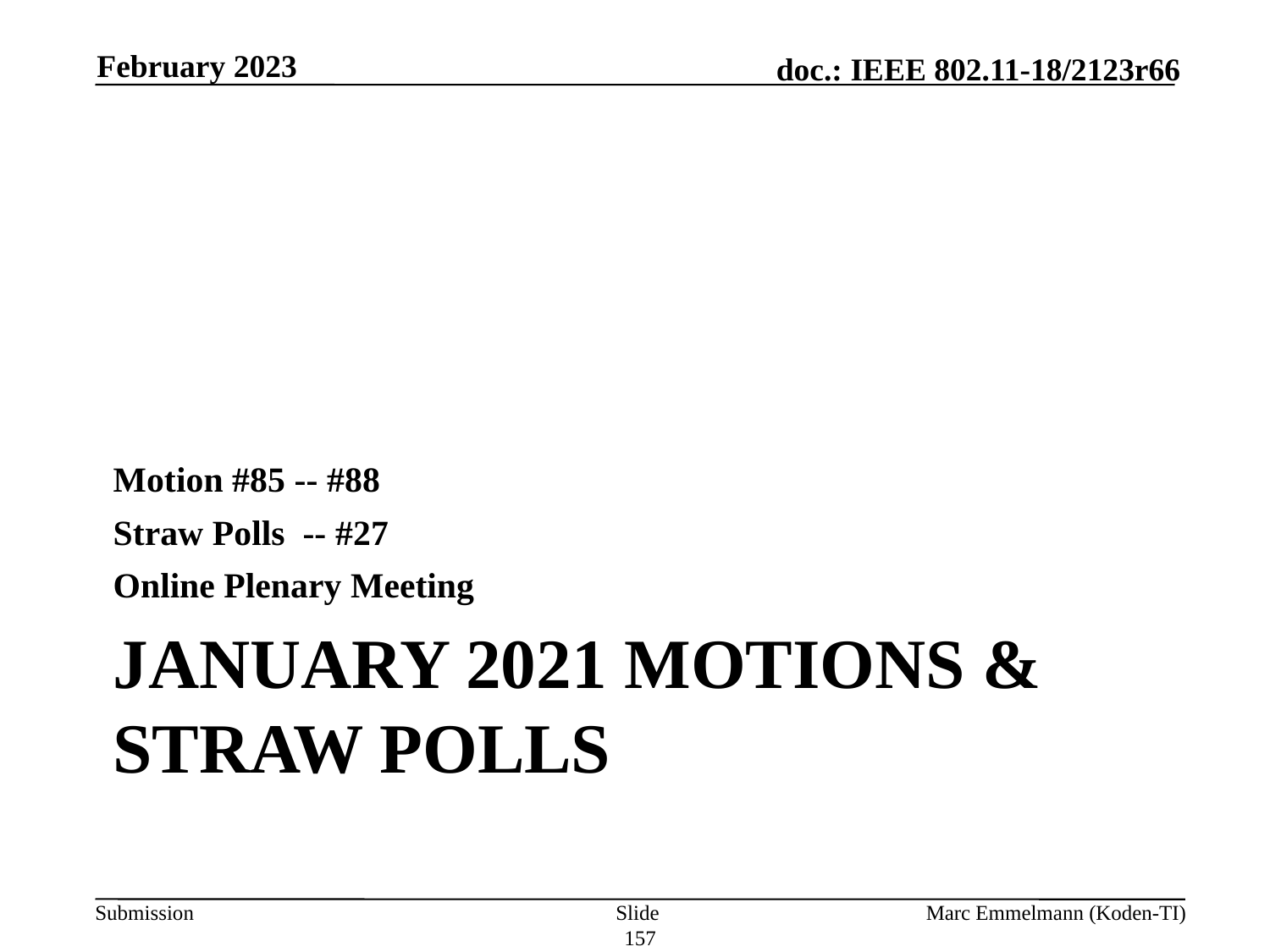

February 2023
Motion #85 -- #88
Straw Polls  -- #27
Online Plenary Meeting
# January 2021 Motions & Straw Polls
Slide 157
Marc Emmelmann (Koden-TI)